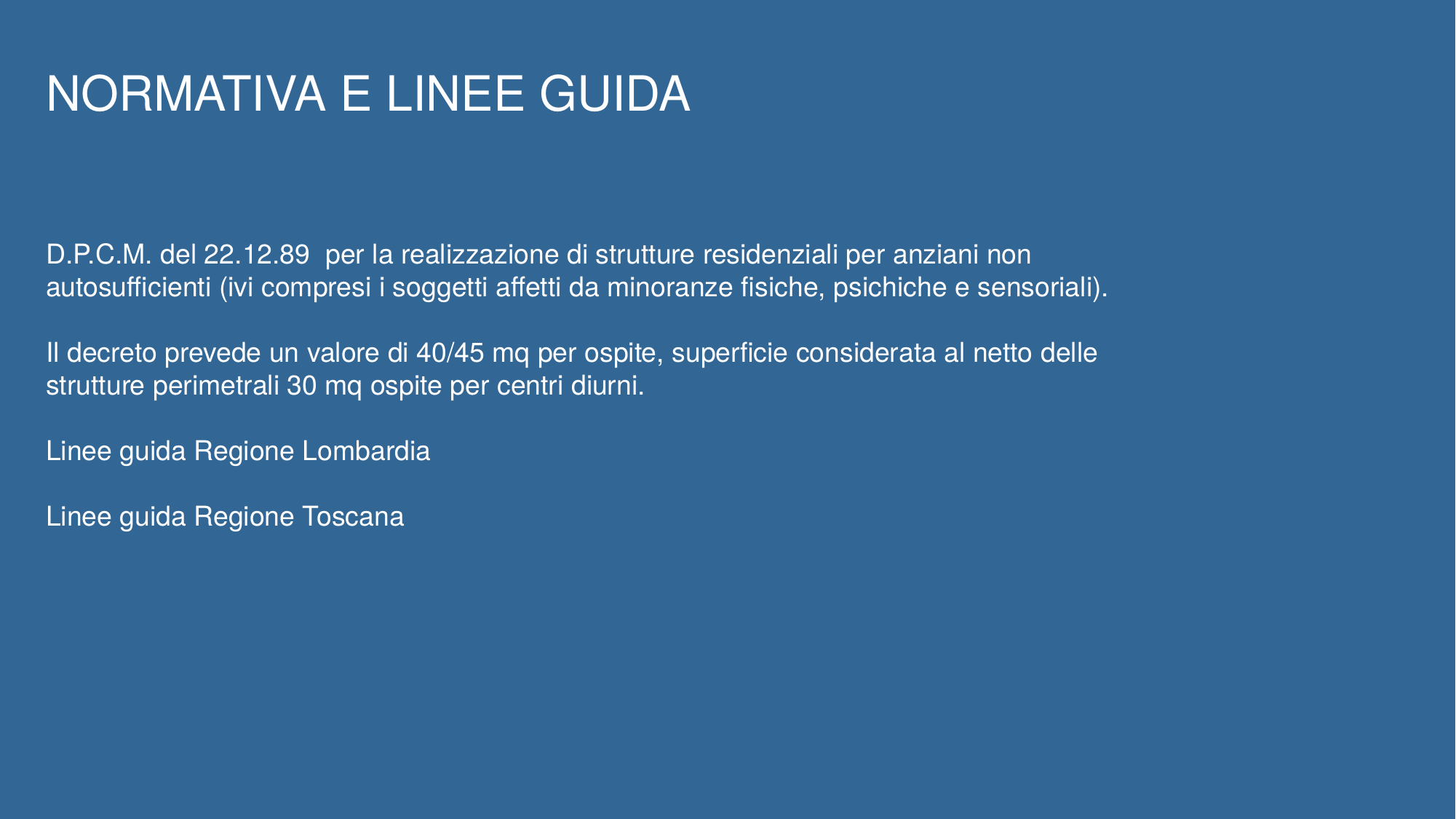

NORMATIVA E LINEE GUIDA

D.P.C.M. del 22.12.89  per la realizzazione di strutture residenziali per anziani non autosufficienti (ivi compresi i soggetti affetti da minoranze fisiche, psichiche e sensoriali).

Il decreto prevede un valore di 40/45 mq per ospite, superficie considerata al netto delle strutture perimetrali 30 mq ospite per centri diurni.

Linee guida Regione Lombardia

Linee guida Regione Toscana